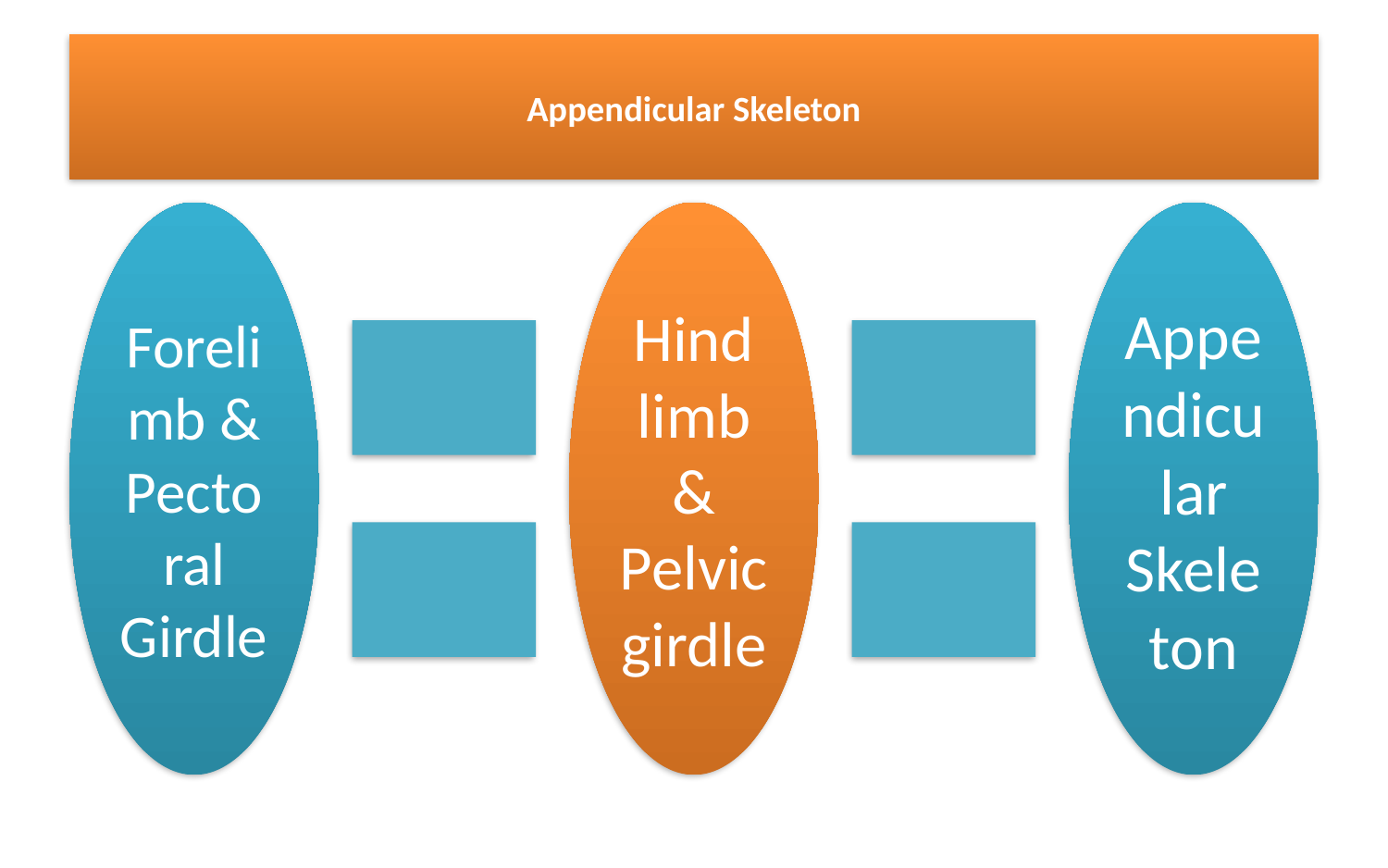

# Appendicular Skeleton
Forelimb & Pectoral Girdle
Hind limb & Pelvic girdle
Appendicular Skeleton